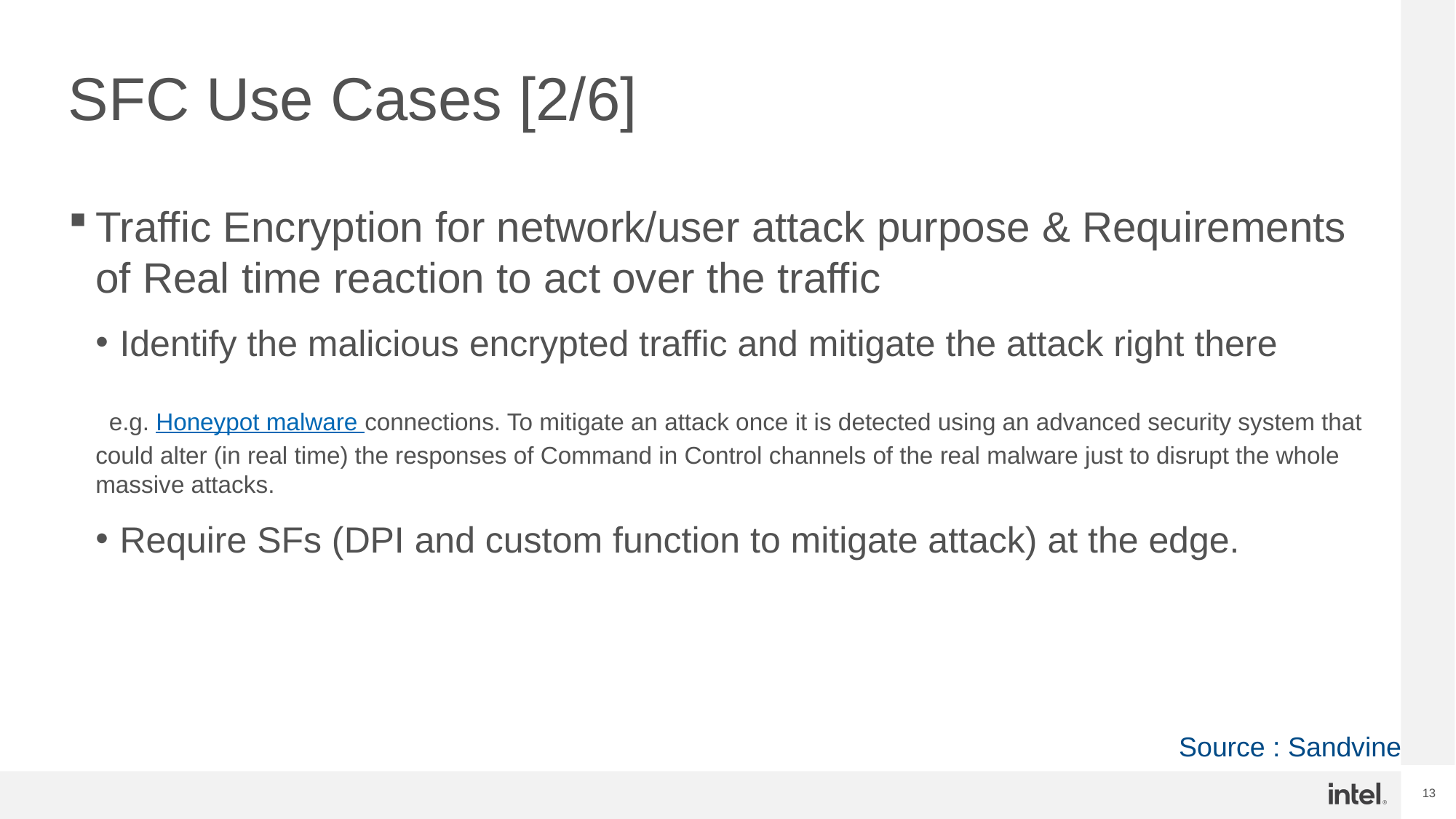

# SFC Use Cases [2/6]
Traffic Encryption for network/user attack purpose & Requirements of Real time reaction to act over the traffic
Identify the malicious encrypted traffic and mitigate the attack right there
 e.g. Honeypot malware connections. To mitigate an attack once it is detected using an advanced security system that could alter (in real time) the responses of Command in Control channels of the real malware just to disrupt the whole massive attacks.
Require SFs (DPI and custom function to mitigate attack) at the edge.

Source : Sandvine